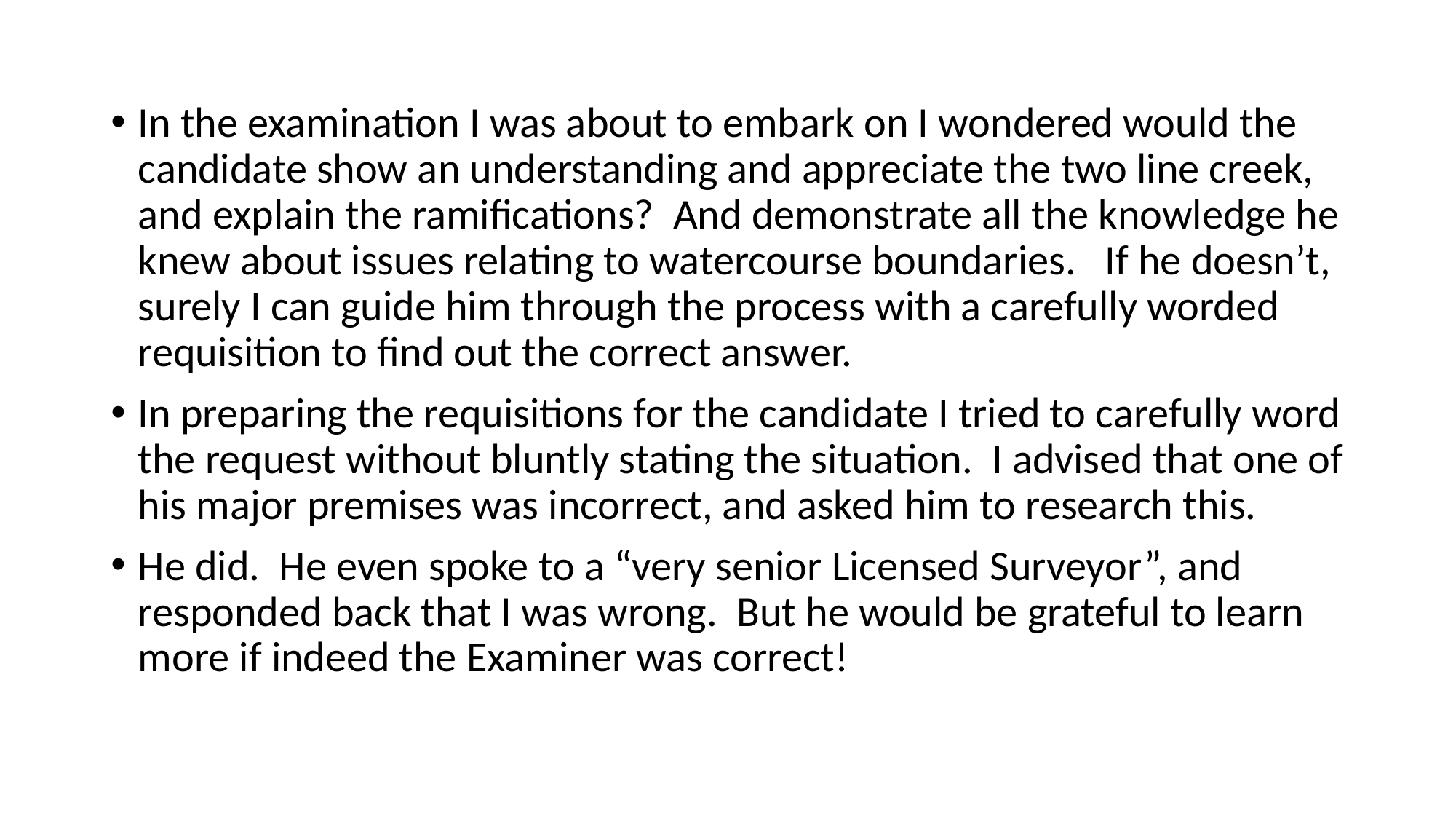

#
In the examination I was about to embark on I wondered would the candidate show an understanding and appreciate the two line creek, and explain the ramifications?  And demonstrate all the knowledge he knew about issues relating to watercourse boundaries.   If he doesn’t, surely I can guide him through the process with a carefully worded requisition to find out the correct answer.
In preparing the requisitions for the candidate I tried to carefully word the request without bluntly stating the situation.  I advised that one of his major premises was incorrect, and asked him to research this.
He did.  He even spoke to a “very senior Licensed Surveyor”, and responded back that I was wrong.  But he would be grateful to learn more if indeed the Examiner was correct!